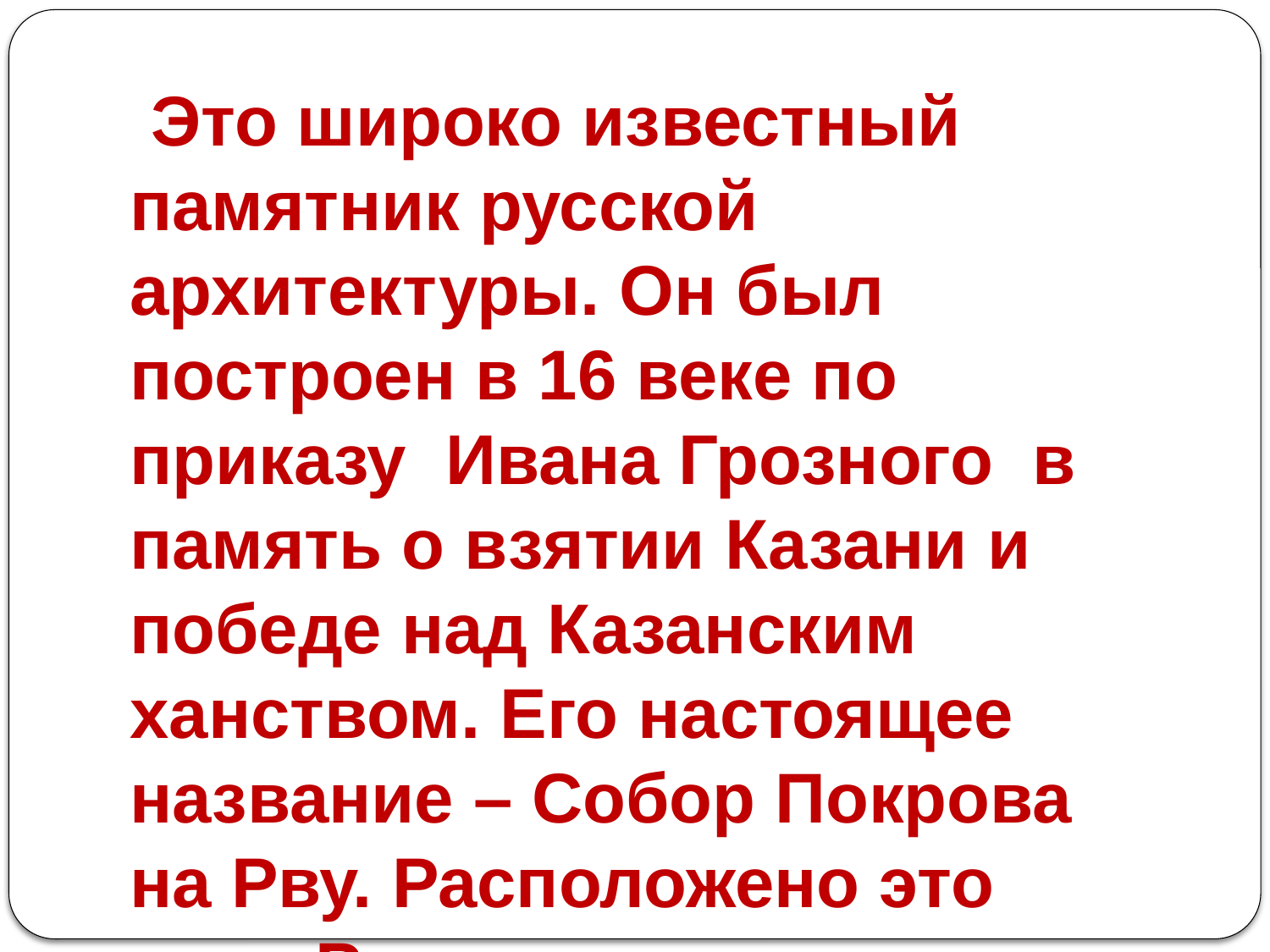

#
   Это широко известный памятник русской архитектуры. Он был построен в 16 веке по приказу  Ивана Грозного  в память о взятии Казани и победе над Казанским ханством. Его настоящее название – Собор Покрова на Рву. Расположено это чудо России в столице нашей Родины -городе Москве на Красной площади.